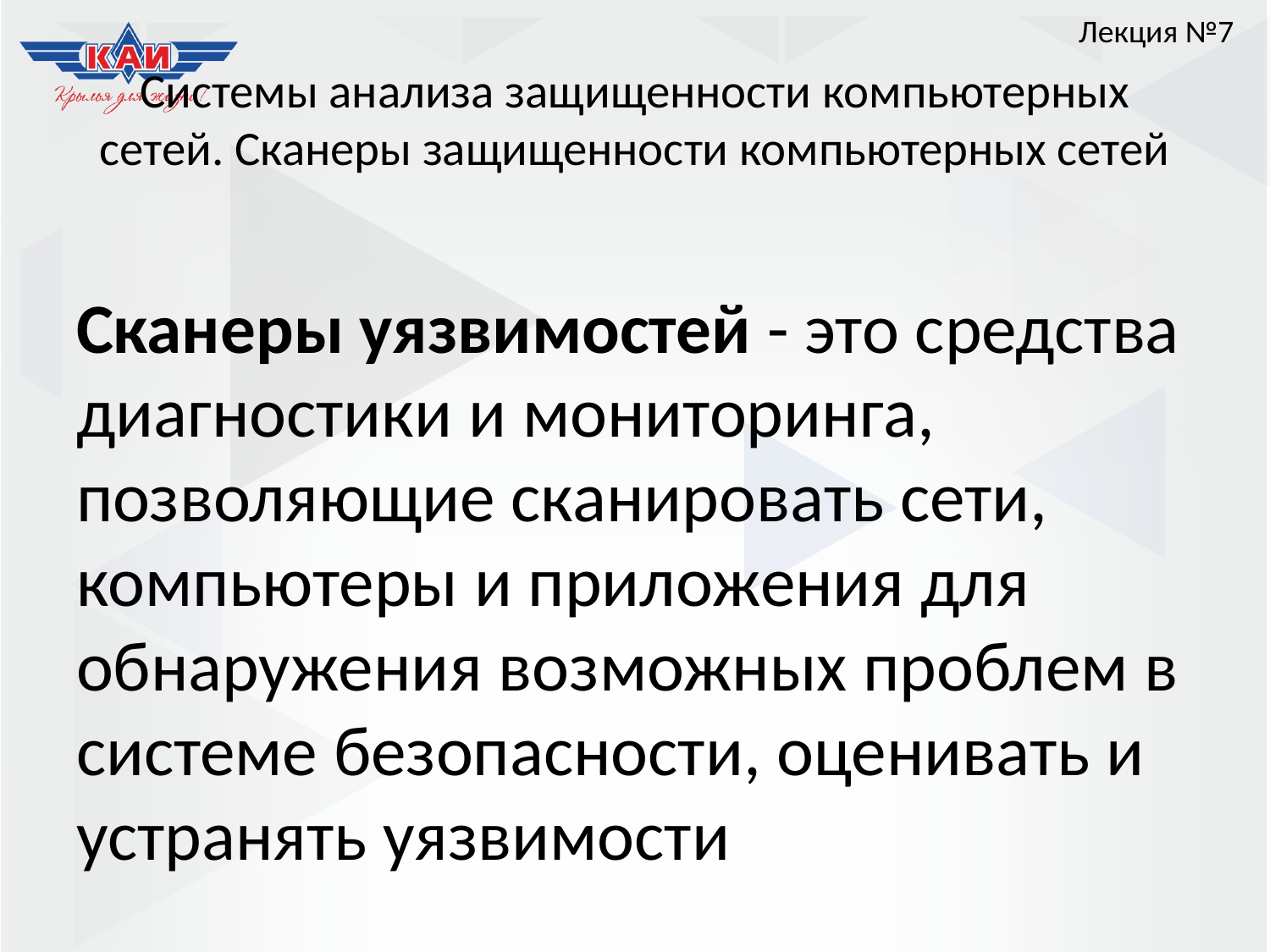

Лекция №7
# Системы анализа защищенности компьютерных сетей. Сканеры защищенности компьютерных сетей
Сканеры уязвимостей - это средства диагностики и мониторинга, позволяющие сканировать сети, компьютеры и приложения для обнаружения возможных проблем в системе безопасности, оценивать и устранять уязвимости